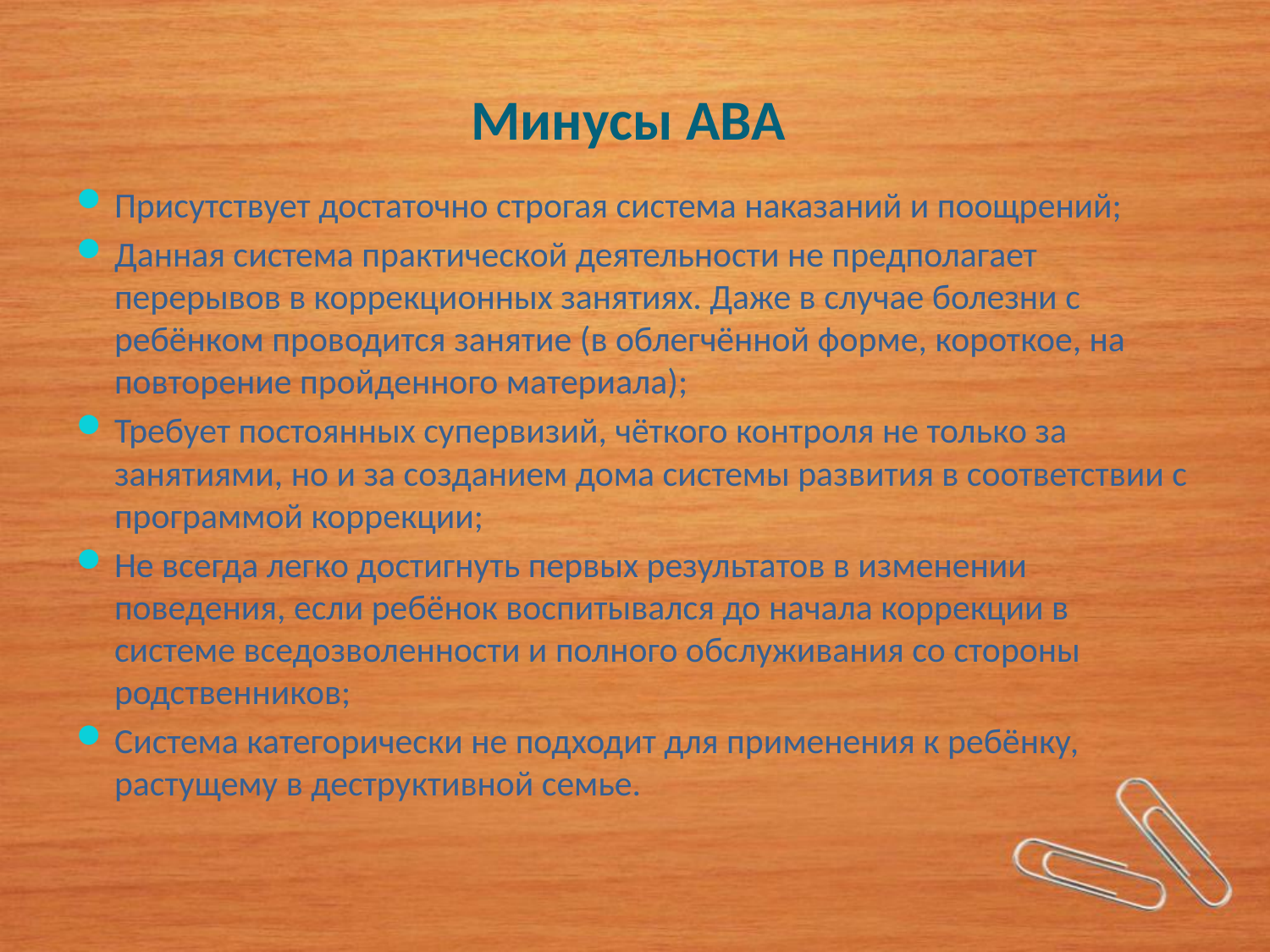

# Минусы АВА
Присутствует достаточно строгая система наказаний и поощрений;
Данная система практической деятельности не предполагает перерывов в коррекционных занятиях. Даже в случае болезни с ребёнком проводится занятие (в облегчённой форме, короткое, на повторение пройденного материала);
Требует постоянных супервизий, чёткого контроля не только за занятиями, но и за созданием дома системы развития в соответствии с программой коррекции;
Не всегда легко достигнуть первых результатов в изменении поведения, если ребёнок воспитывался до начала коррекции в системе вседозволенности и полного обслуживания со стороны родственников;
Система категорически не подходит для применения к ребёнку, растущему в деструктивной семье.